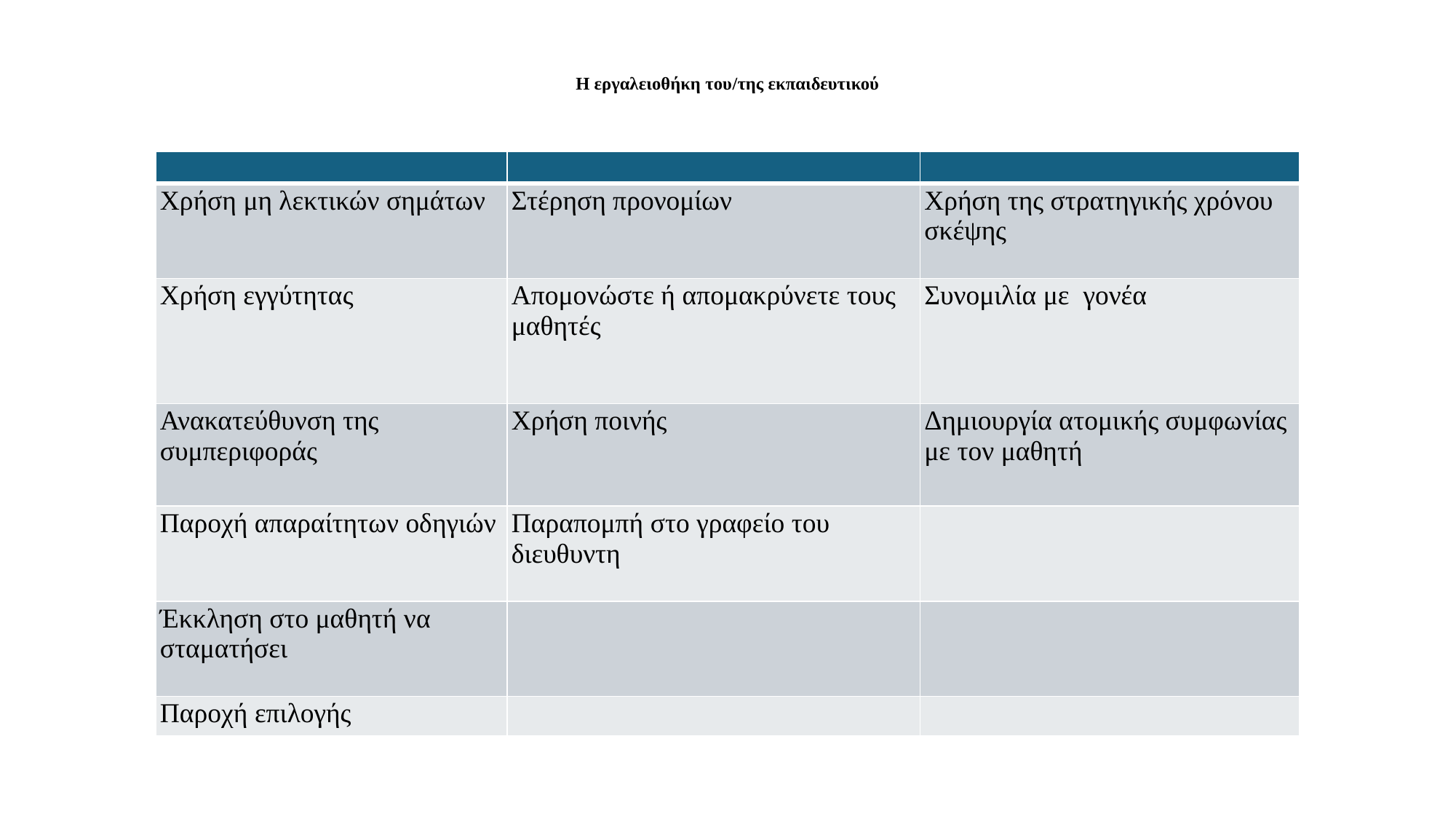

# Η εργαλειοθήκη του/της εκπαιδευτικού
|  |  |  |
| --- | --- | --- |
| Χρήση μη λεκτικών σημάτων | Στέρηση προνομίων | Χρήση της στρατηγικής χρόνου σκέψης |
| Χρήση εγγύτητας | Απομονώστε ή απομακρύνετε τους μαθητές | Συνομιλία με γονέα |
| Ανακατεύθυνση της συμπεριφοράς | Χρήση ποινής | Δημιουργία ατομικής συμφωνίας με τον μαθητή |
| Παροχή απαραίτητων οδηγιών | Παραπομπή στο γραφείο του διευθυντη |  |
| Έκκληση στο μαθητή να σταματήσει |  |  |
| Παροχή επιλογής |  |  |